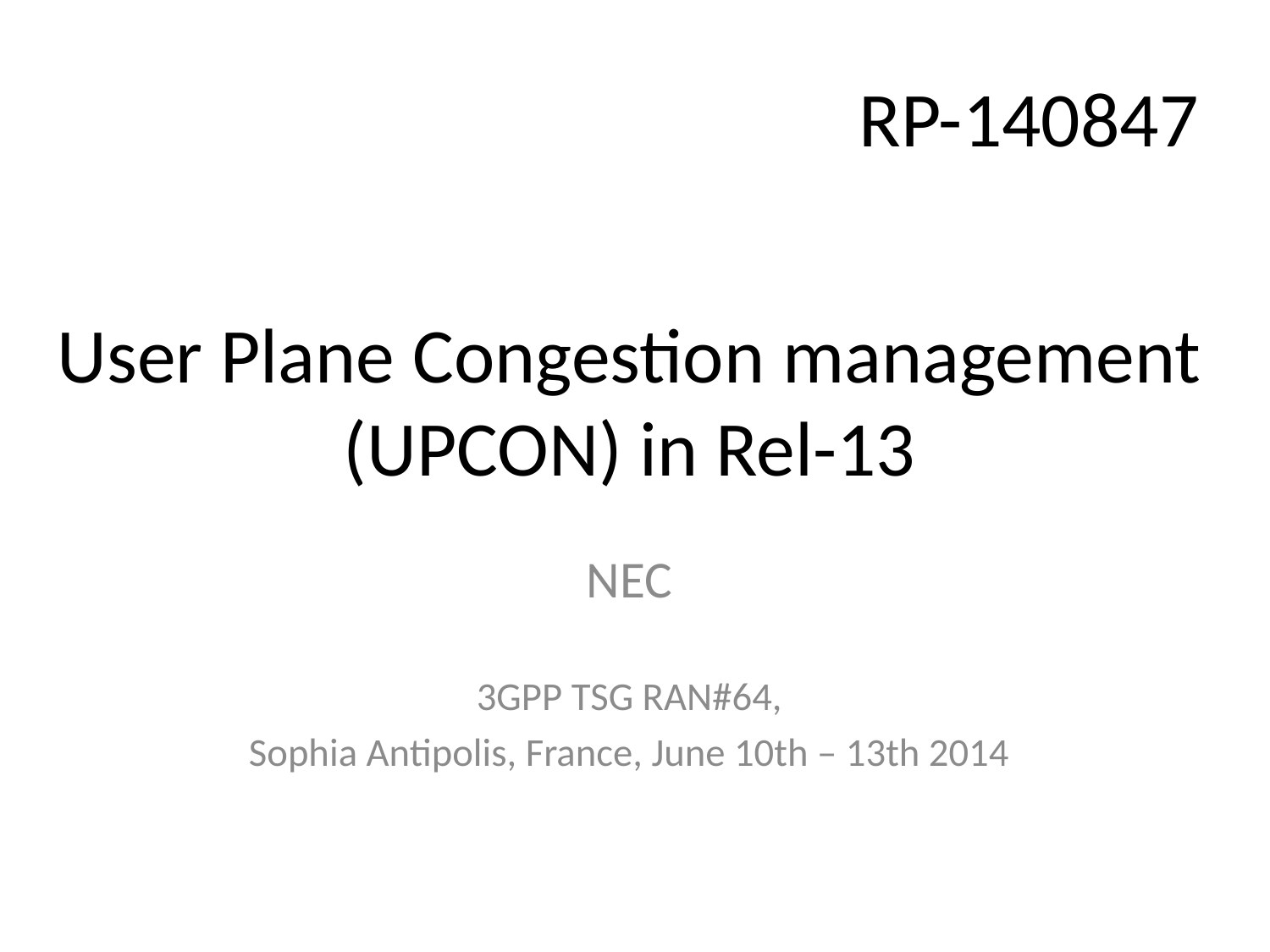

RP-140847
# User Plane Congestion management (UPCON) in Rel-13
NEC

3GPP TSG RAN#64,
Sophia Antipolis, France, June 10th – 13th 2014